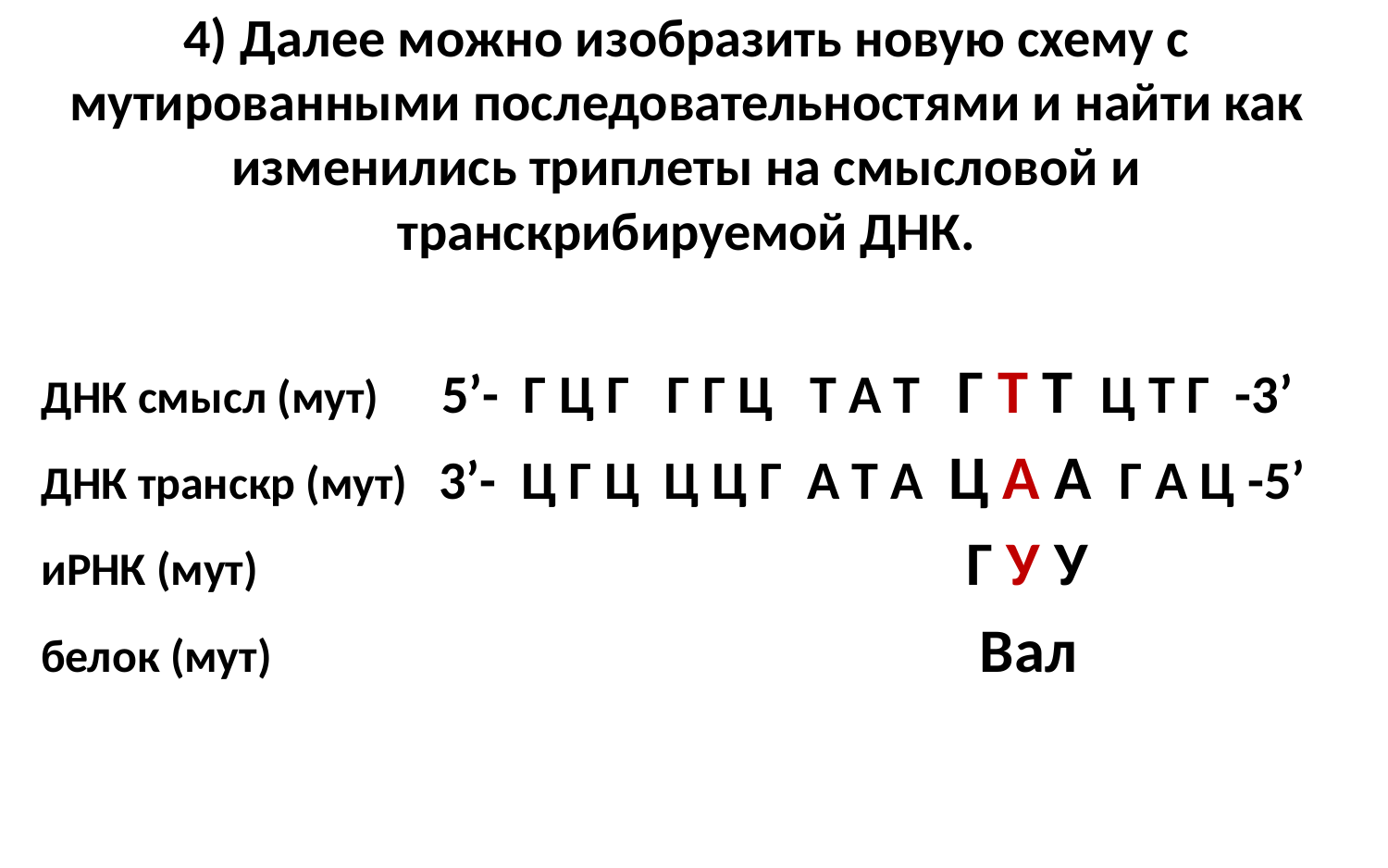

# 4) Далее можно изобразить новую схему с мутированными последовательностями и найти как изменились триплеты на смысловой и транскрибируемой ДНК.
ДНК смысл (мут)      5’-  Г Ц Г   Г Г Ц   Т А Т   Г Т Т  Ц Т Г  -3’
ДНК транскр (мут)   3’-  Ц Г Ц  Ц Ц Г  А Т А  Ц А А  Г А Ц -5’
иРНК (мут)                                                                    Г У У
белок (мут)                                                                    Вал